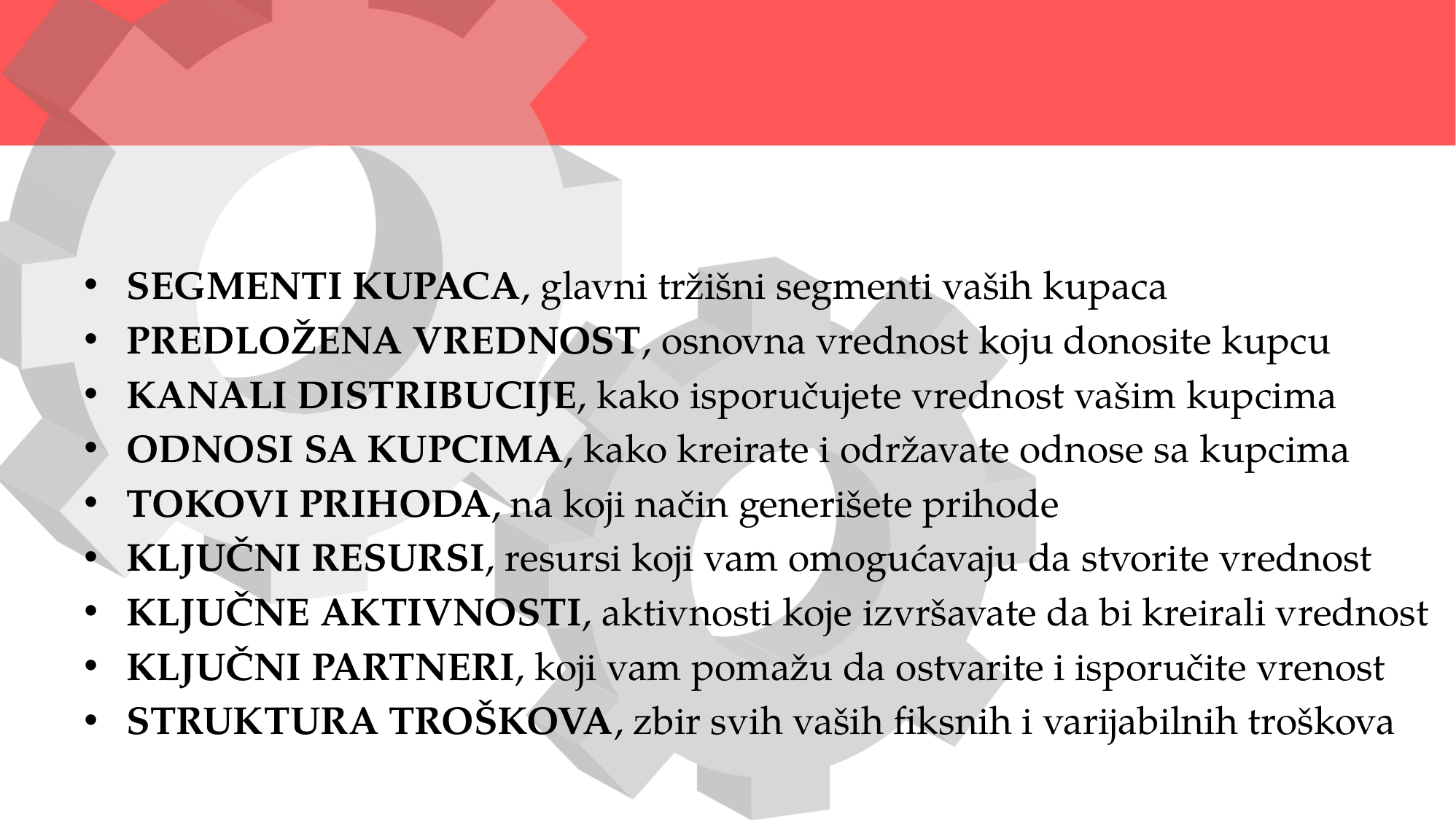

SEGMENTI KUPACA, glavni tržišni segmenti vaših kupaca
PREDLOŽENA VREDNOST, osnovna vrednost koju donosite kupcu
KANALI DISTRIBUCIJE, kako isporučujete vrednost vašim kupcima
ODNOSI SA KUPCIMA, kako kreirate i održavate odnose sa kupcima
TOKOVI PRIHODA, na koji način generišete prihode
KLJUČNI RESURSI, resursi koji vam omogućavaju da stvorite vrednost
KLJUČNE AKTIVNOSTI, aktivnosti koje izvršavate da bi kreirali vrednost
KLJUČNI PARTNERI, koji vam pomažu da ostvarite i isporučite vrenost
STRUKTURA TROŠKOVA, zbir svih vaših fiksnih i varijabilnih troškova